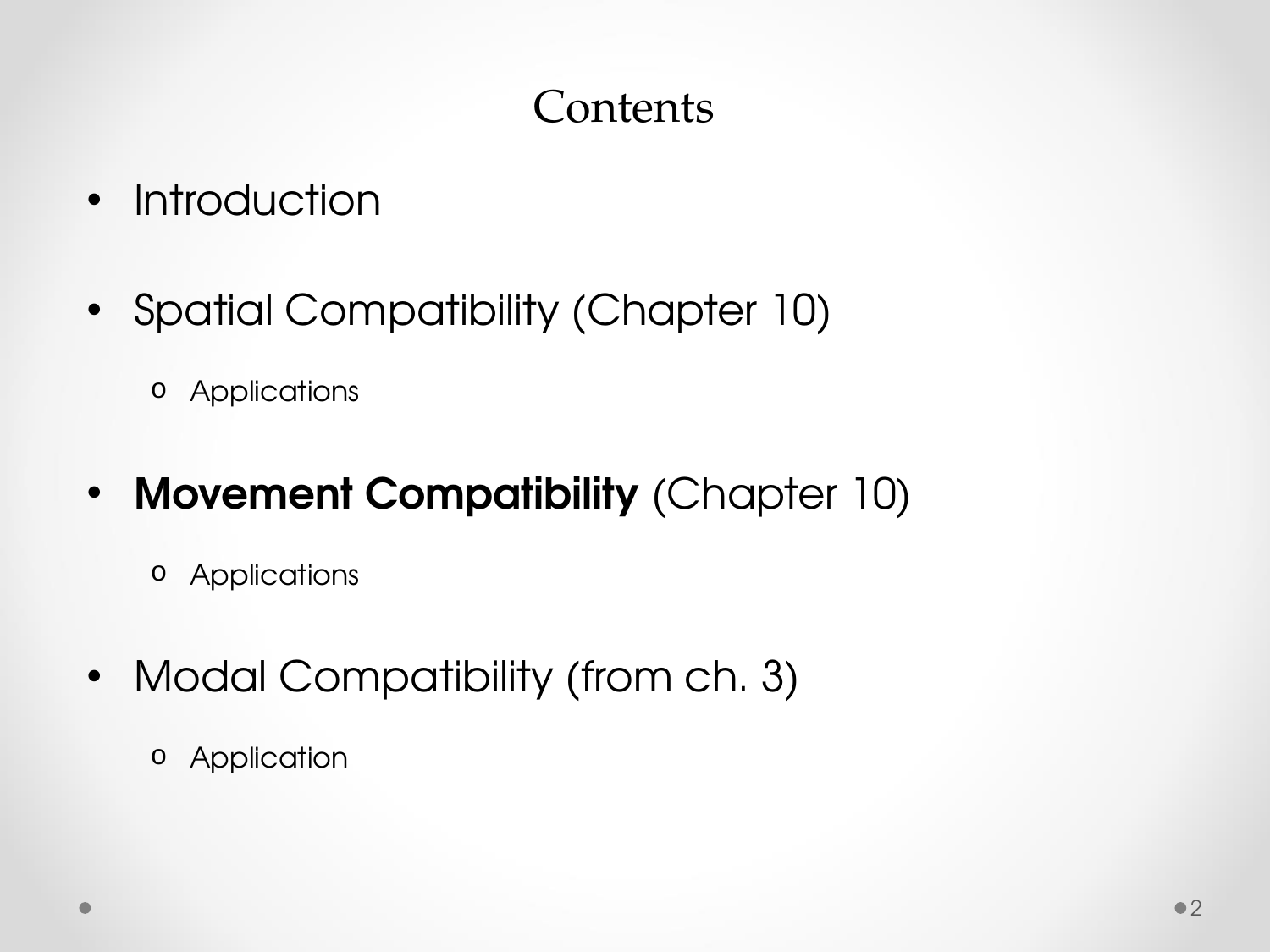

# Contents

Introduction
Spatial Compatibility (Chapter 10)
Applications
Movement Compatibility (Chapter 10)
Applications
Modal Compatibility (from ch. 3)
Application
2